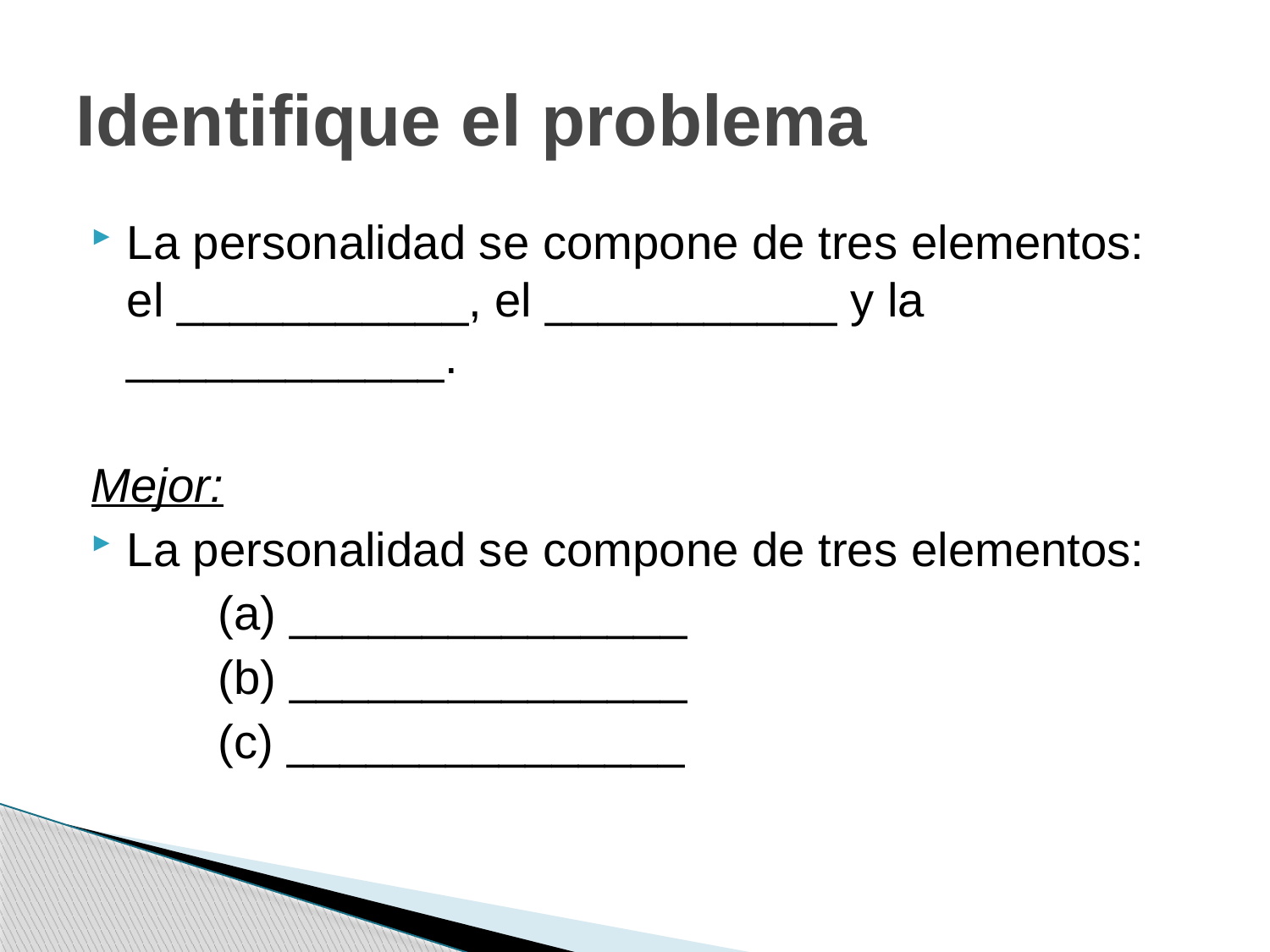

# Identifique el problema
La personalidad se compone de tres elementos: el ___________, el ___________ y la ____________.

Mejor:
La personalidad se compone de tres elementos:
 	(a) _______________
	(b) _______________
	(c) _______________